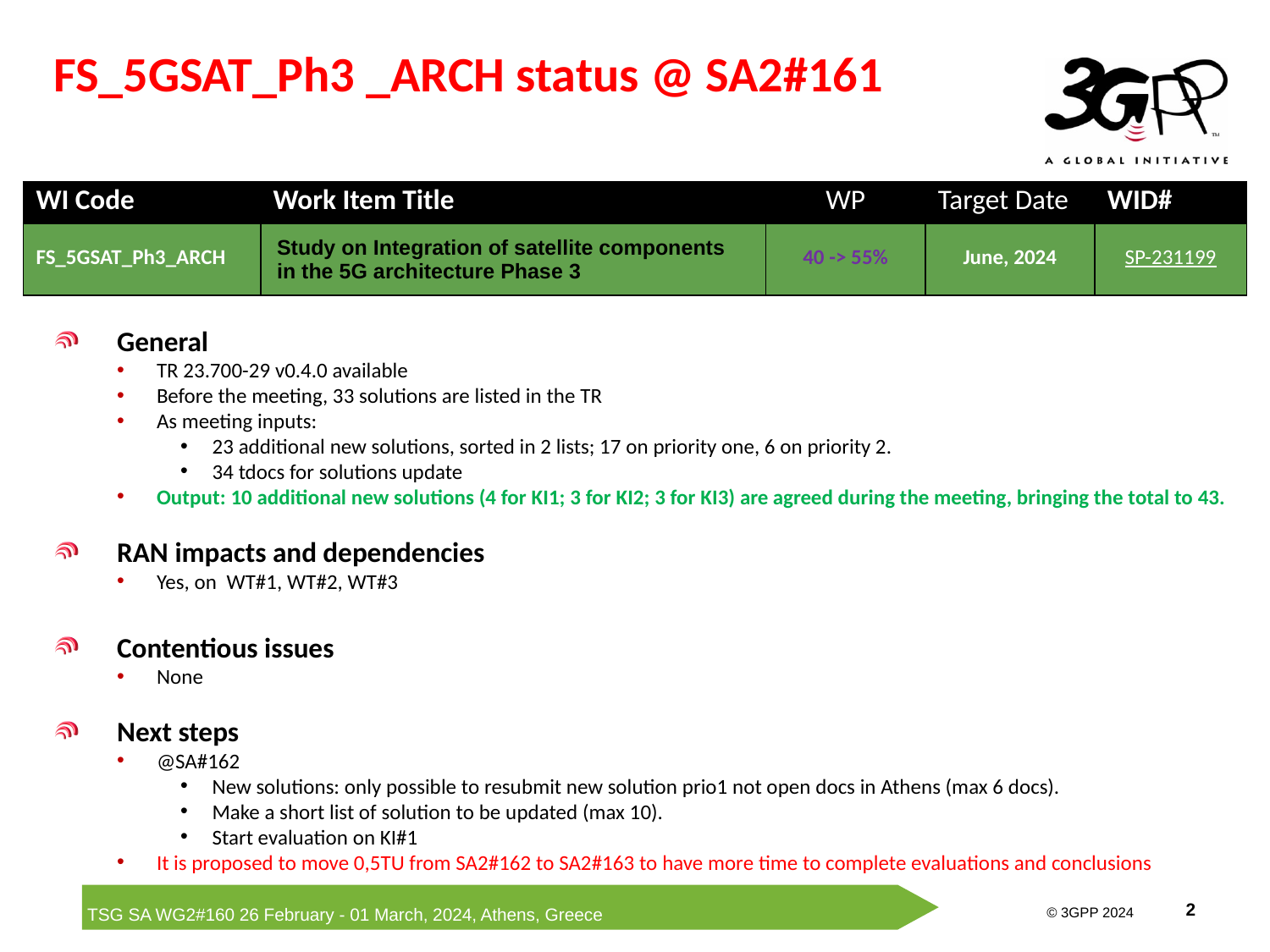

FS_5GSAT_Ph3 _ARCH status @ SA2#161
| WI Code | Work Item Title | WP | Target Date | WID# |
| --- | --- | --- | --- | --- |
| FS\_5GSAT\_Ph3\_ARCH | Study on Integration of satellite components in the 5G architecture Phase 3 | 40 -> 55% | June, 2024 | SP-231199 |
General
TR 23.700-29 v0.4.0 available
Before the meeting, 33 solutions are listed in the TR
As meeting inputs:
23 additional new solutions, sorted in 2 lists; 17 on priority one, 6 on priority 2.
34 tdocs for solutions update
Output: 10 additional new solutions (4 for KI1; 3 for KI2; 3 for KI3) are agreed during the meeting, bringing the total to 43.

RAN impacts and dependencies
Yes, on  WT#1, WT#2, WT#3

Contentious issues
None

Next steps
@SA#162
New solutions: only possible to resubmit new solution prio1 not open docs in Athens (max 6 docs).
Make a short list of solution to be updated (max 10).
Start evaluation on KI#1
It is proposed to move 0,5TU from SA2#162 to SA2#163 to have more time to complete evaluations and conclusions